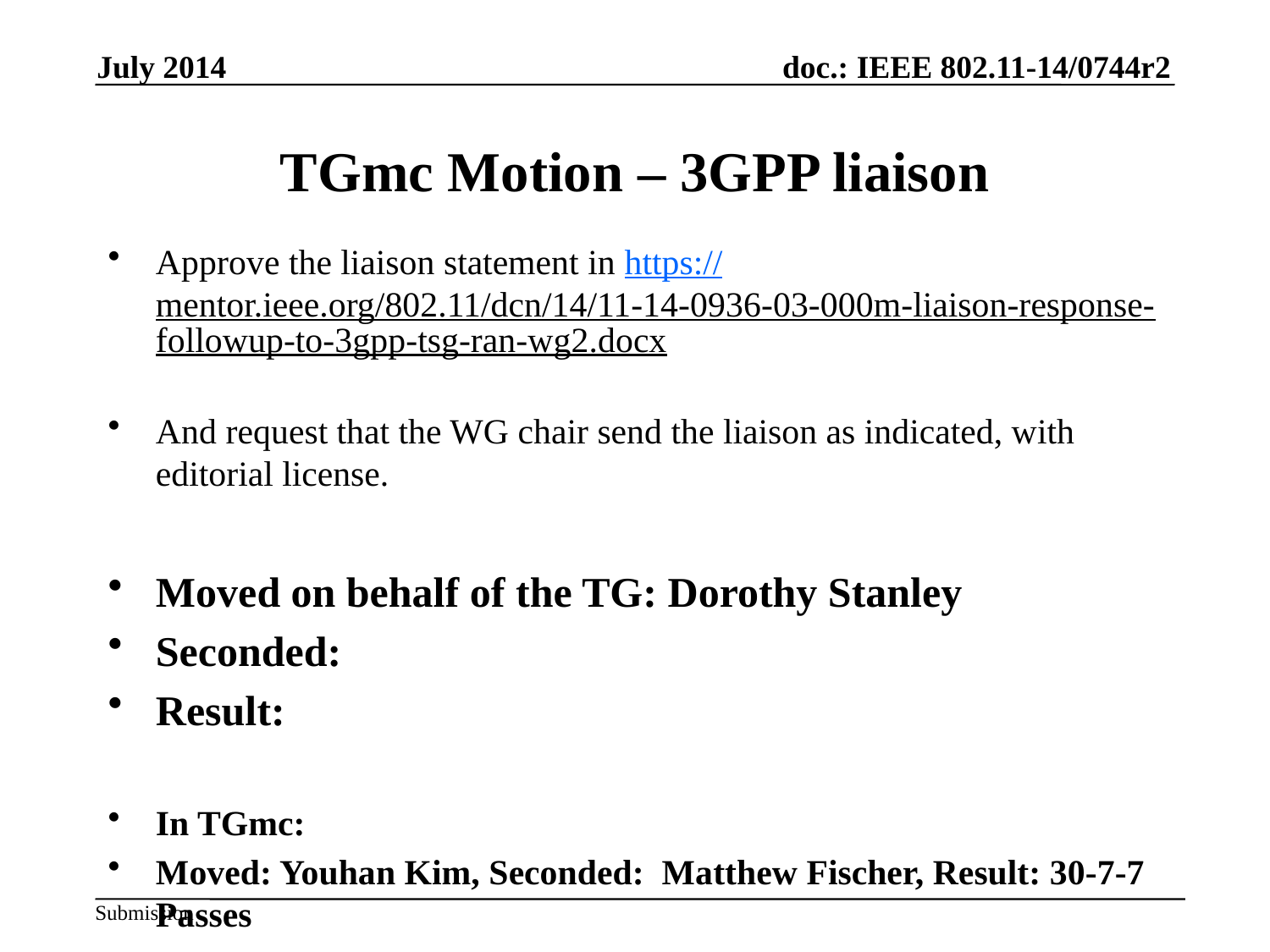

July 2014
# TGmc Motion – 3GPP liaison
Approve the liaison statement in https://mentor.ieee.org/802.11/dcn/14/11-14-0936-03-000m-liaison-response-followup-to-3gpp-tsg-ran-wg2.docx
And request that the WG chair send the liaison as indicated, with editorial license.

Moved on behalf of the TG: Dorothy Stanley
Seconded:
Result:

In TGmc:
Moved: Youhan Kim, Seconded:  Matthew Fischer, Result: 30-7-7 Passes